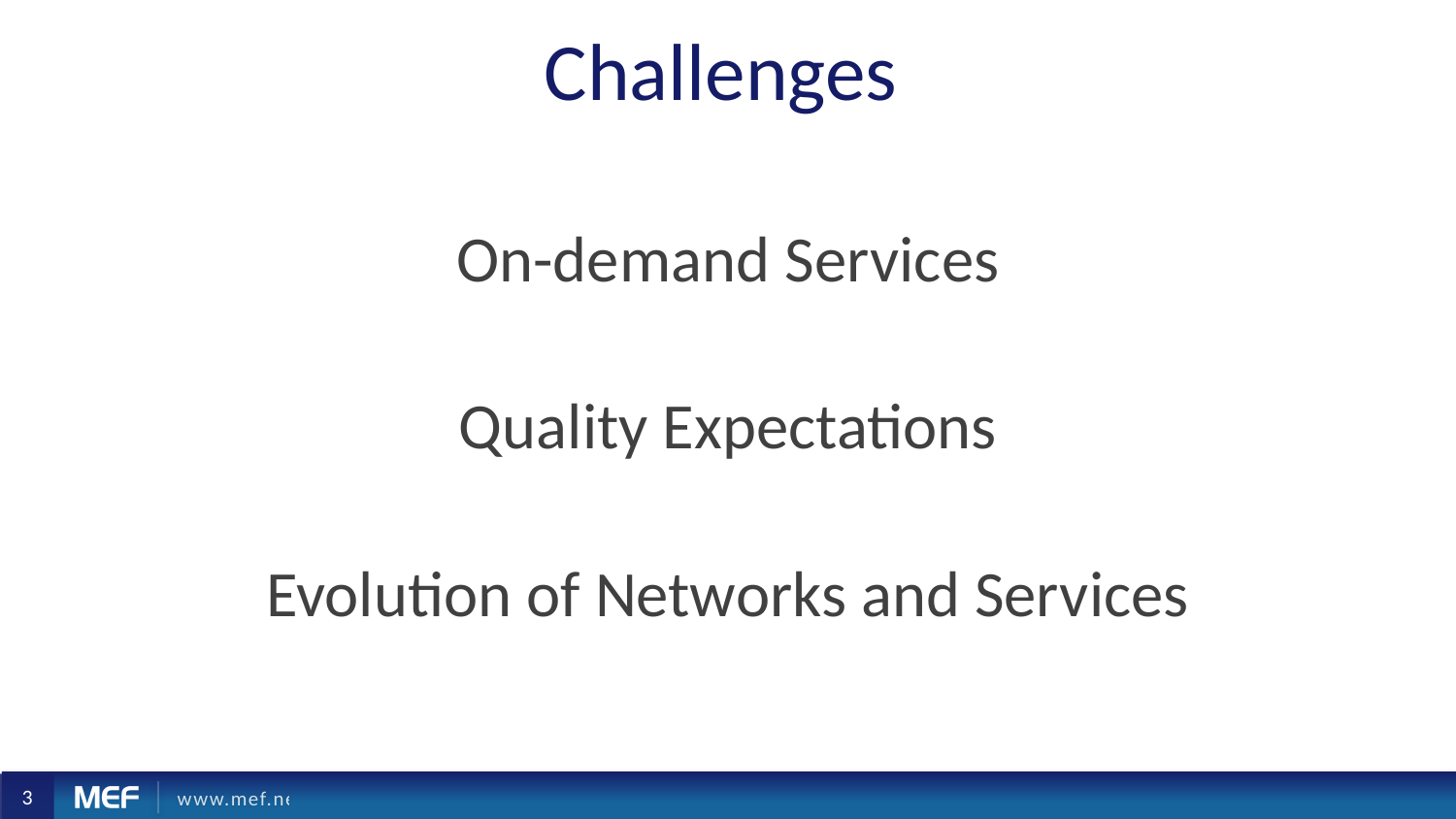

# Challenges
On-demand Services

Quality Expectations

Evolution of Networks and Services
3